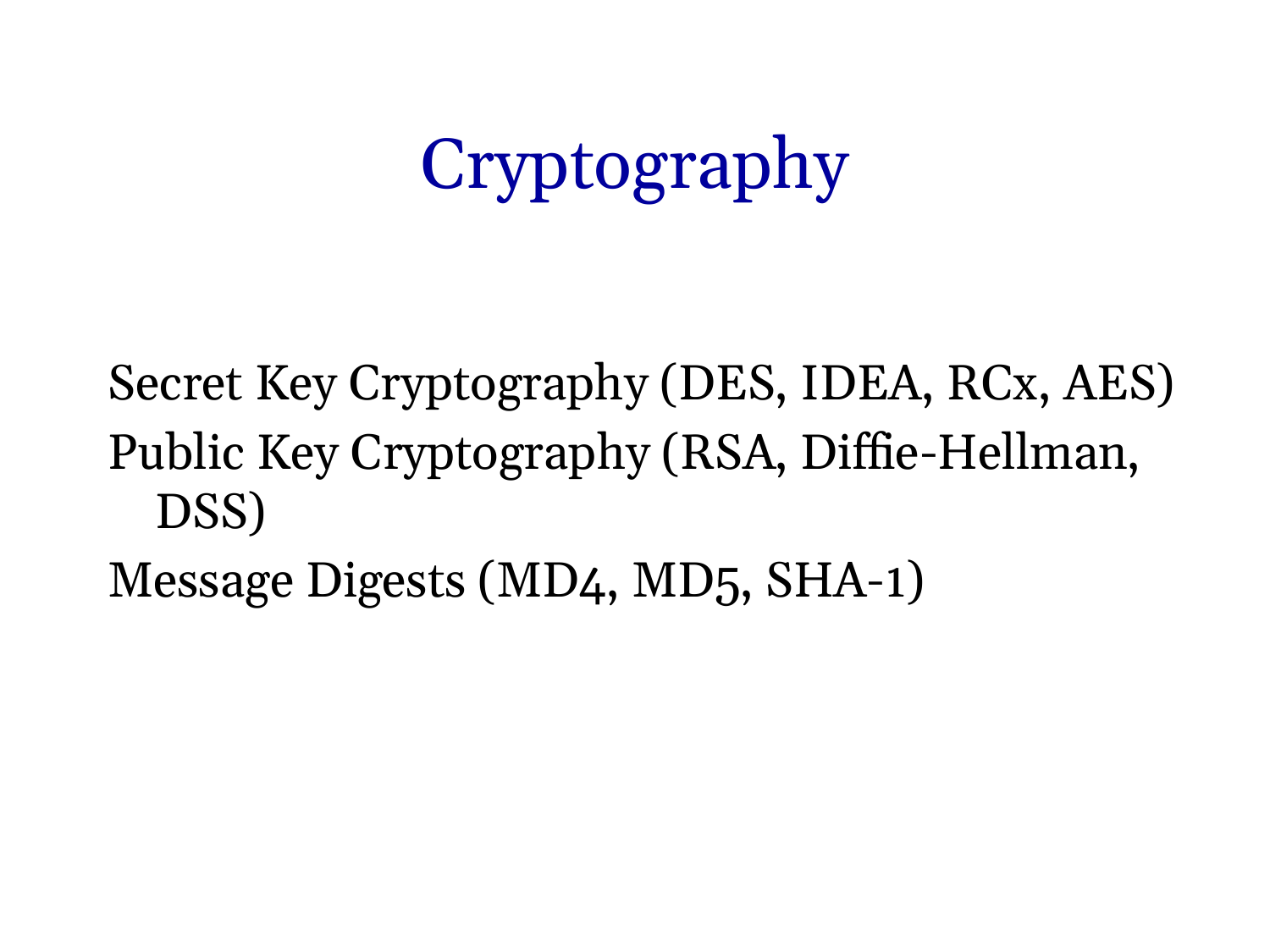

# Cryptography

Secret Key Cryptography (DES, IDEA, RCx, AES)
Public Key Cryptography (RSA, Diffie-Hellman, DSS)
Message Digests (MD4, MD5, SHA-1)